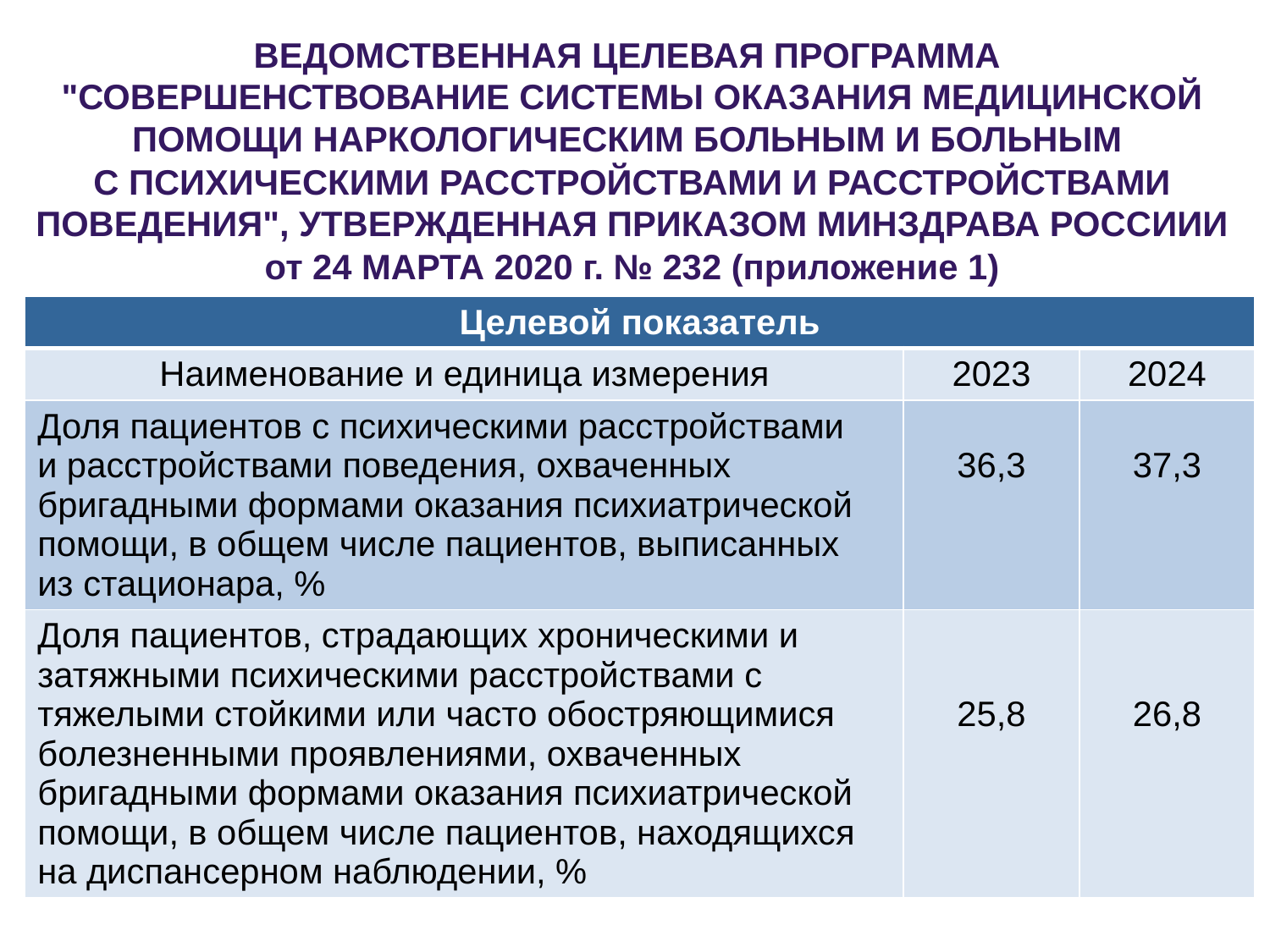

ВЕДОМСТВЕННАЯ ЦЕЛЕВАЯ ПРОГРАММА
"СОВЕРШЕНСТВОВАНИЕ СИСТЕМЫ ОКАЗАНИЯ МЕДИЦИНСКОЙ ПОМОЩИ НАРКОЛОГИЧЕСКИМ БОЛЬНЫМ И БОЛЬНЫМ
С ПСИХИЧЕСКИМИ РАССТРОЙСТВАМИ И РАССТРОЙСТВАМИ ПОВЕДЕНИЯ", УТВЕРЖДЕННАЯ ПРИКАЗОМ МИНЗДРАВА РОССИИИ от 24 МАРТА 2020 г. № 232 (приложение 1)
| Целевой показатель |  |  |
| --- | --- | --- |
| Наименование и единица измерения | 2023 | 2024 |
| Доля пациентов с психическими расстройствами и расстройствами поведения, охваченных бригадными формами оказания психиатрической помощи, в общем числе пациентов, выписанных из стационара, % | 36,3 | 37,3 |
| Доля пациентов, страдающих хроническими и затяжными психическими расстройствами с тяжелыми стойкими или часто обостряющимися болезненными проявлениями, охваченных бригадными формами оказания психиатрической помощи, в общем числе пациентов, находящихся на диспансерном наблюдении, % | 25,8 | 26,8 |